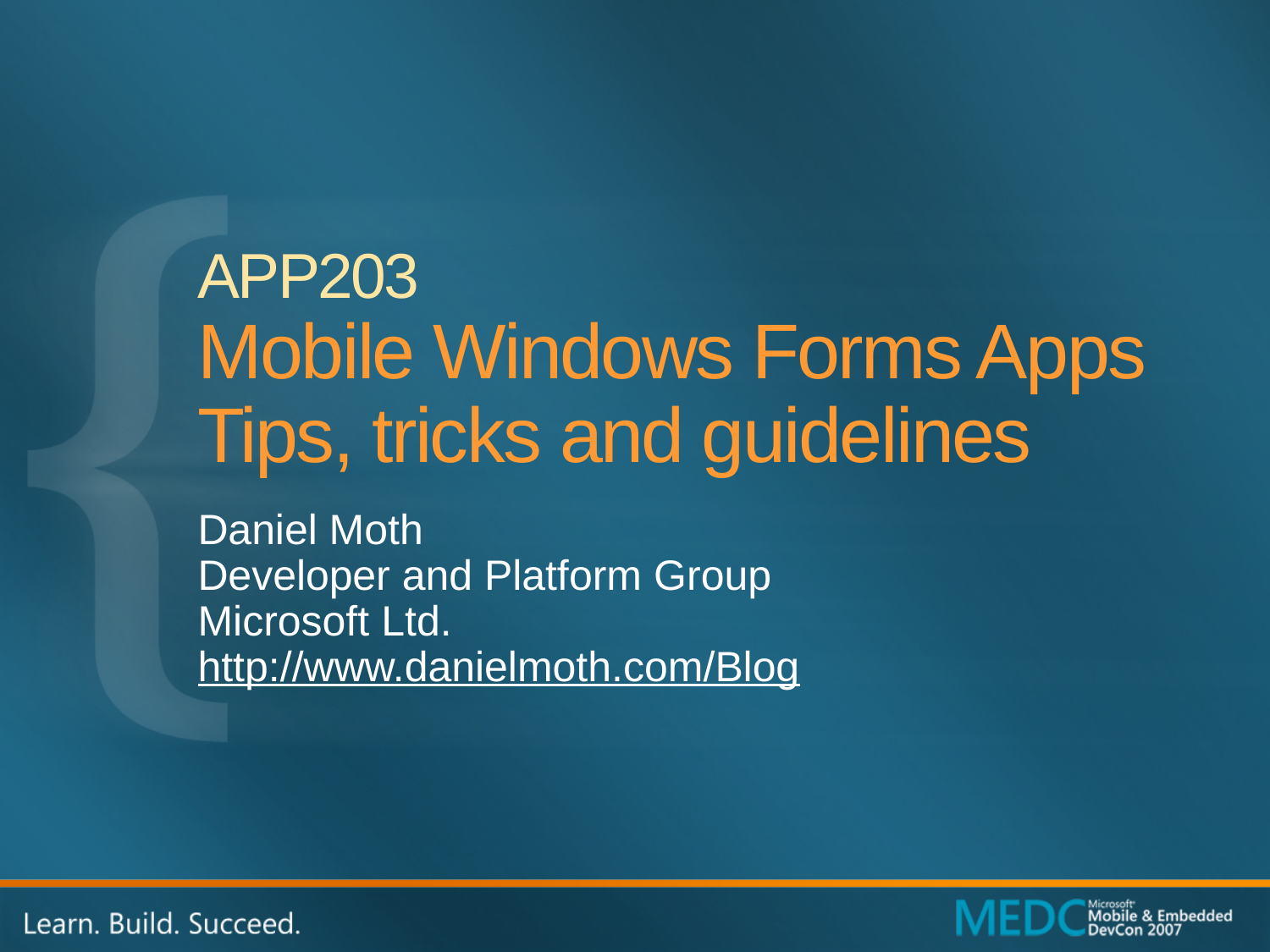

# APP203 Mobile Windows Forms Apps Tips, tricks and guidelines
Daniel Moth
Developer and Platform Group
Microsoft Ltd.
http://www.danielmoth.com/Blog